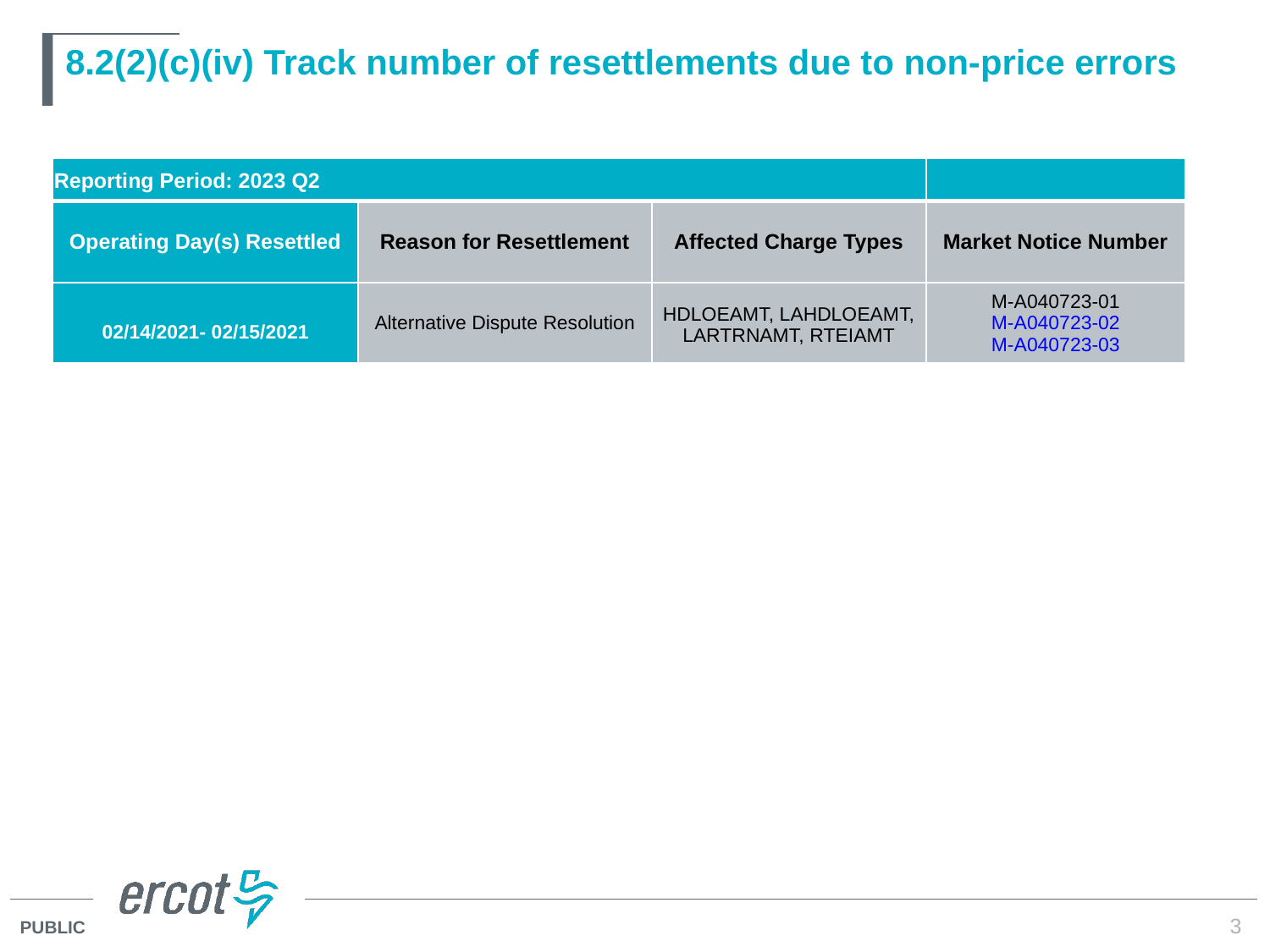

# 8.2(2)(c)(iv) Track number of resettlements due to non-price errors
| Reporting Period: 2023 Q2 |  |  |  |
| --- | --- | --- | --- |
| Operating Day(s) Resettled | Reason for Resettlement | Affected Charge Types | Market Notice Number |
| 02/14/2021- 02/15/2021 | Alternative Dispute Resolution | HDLOEAMT, LAHDLOEAMT, LARTRNAMT, RTEIAMT | M-A040723-01 M-A040723-02 M-A040723-03 |
3